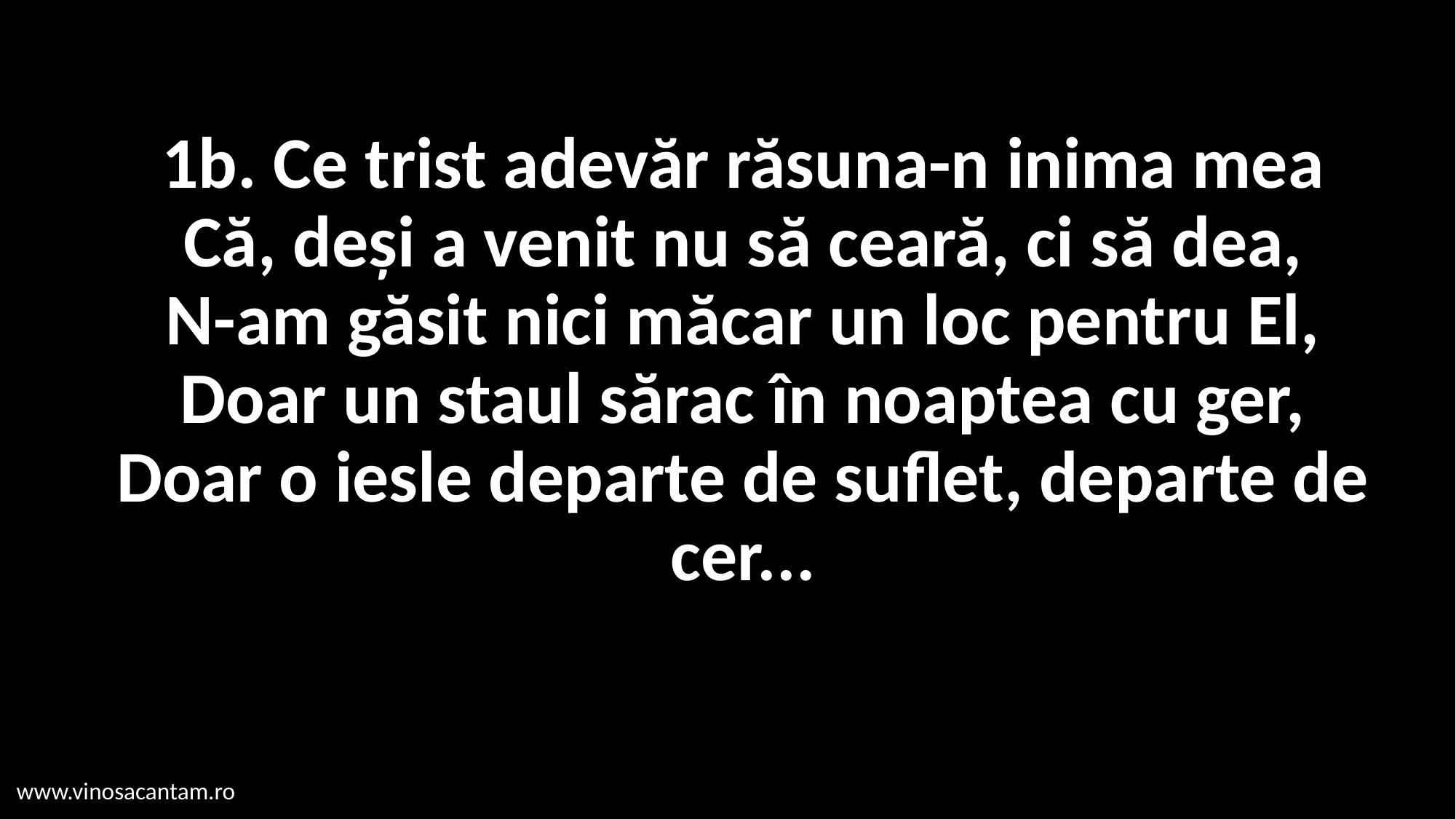

# 1b. Ce trist adevăr răsuna-n inima mea Că, deși a venit nu să ceară, ci să dea, N-am găsit nici măcar un loc pentru El, Doar un staul sărac în noaptea cu ger, Doar o iesle departe de suflet, departe de cer...
www.vinosacantam.ro